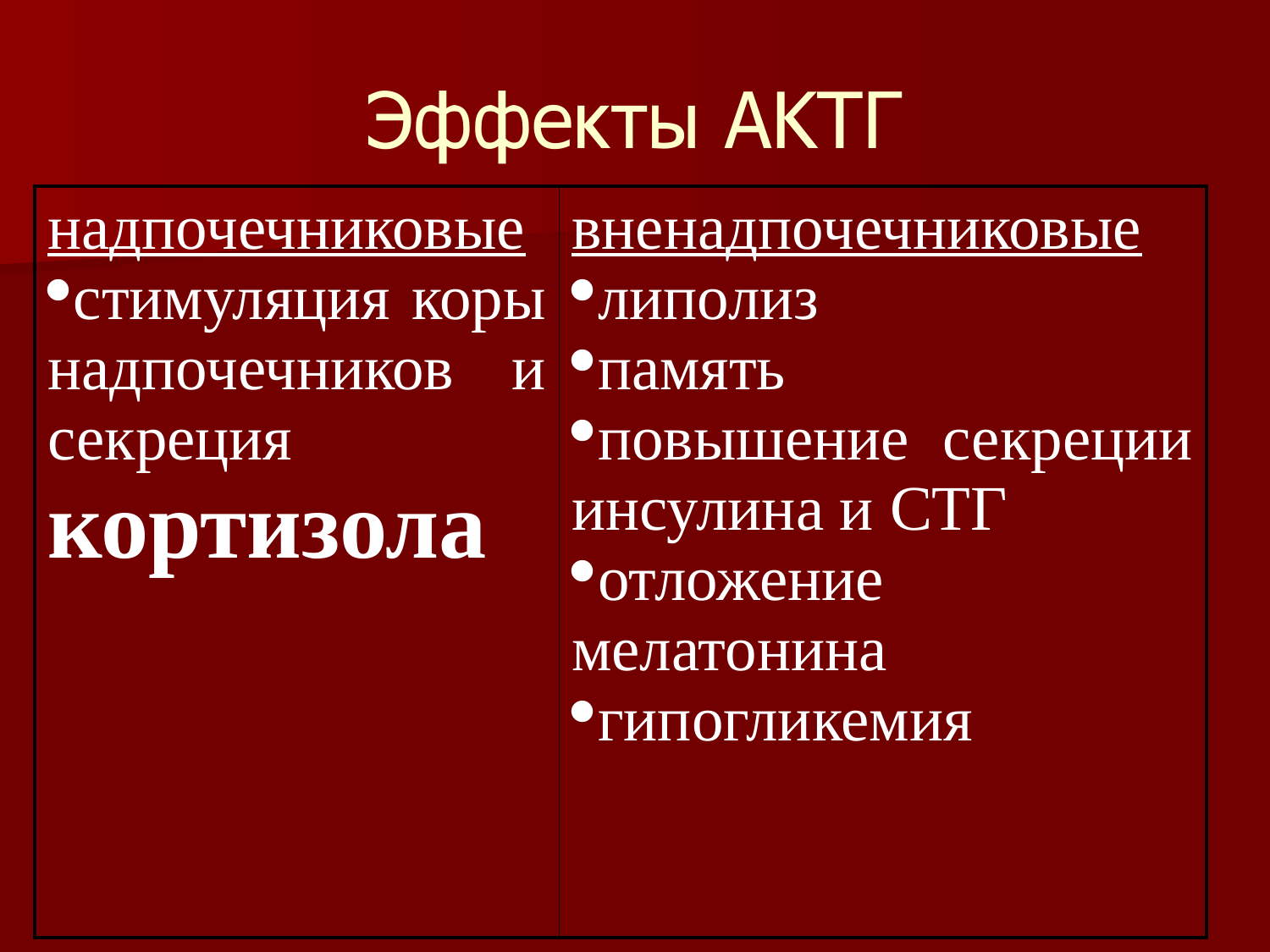

# Эффекты АКТГ
| надпочечниковые стимуляция коры надпочечников и секреция кортизола | вненадпочечниковые липолиз память повышение секреции инсулина и СТГ отложение мелатонина гипогликемия |
| --- | --- |